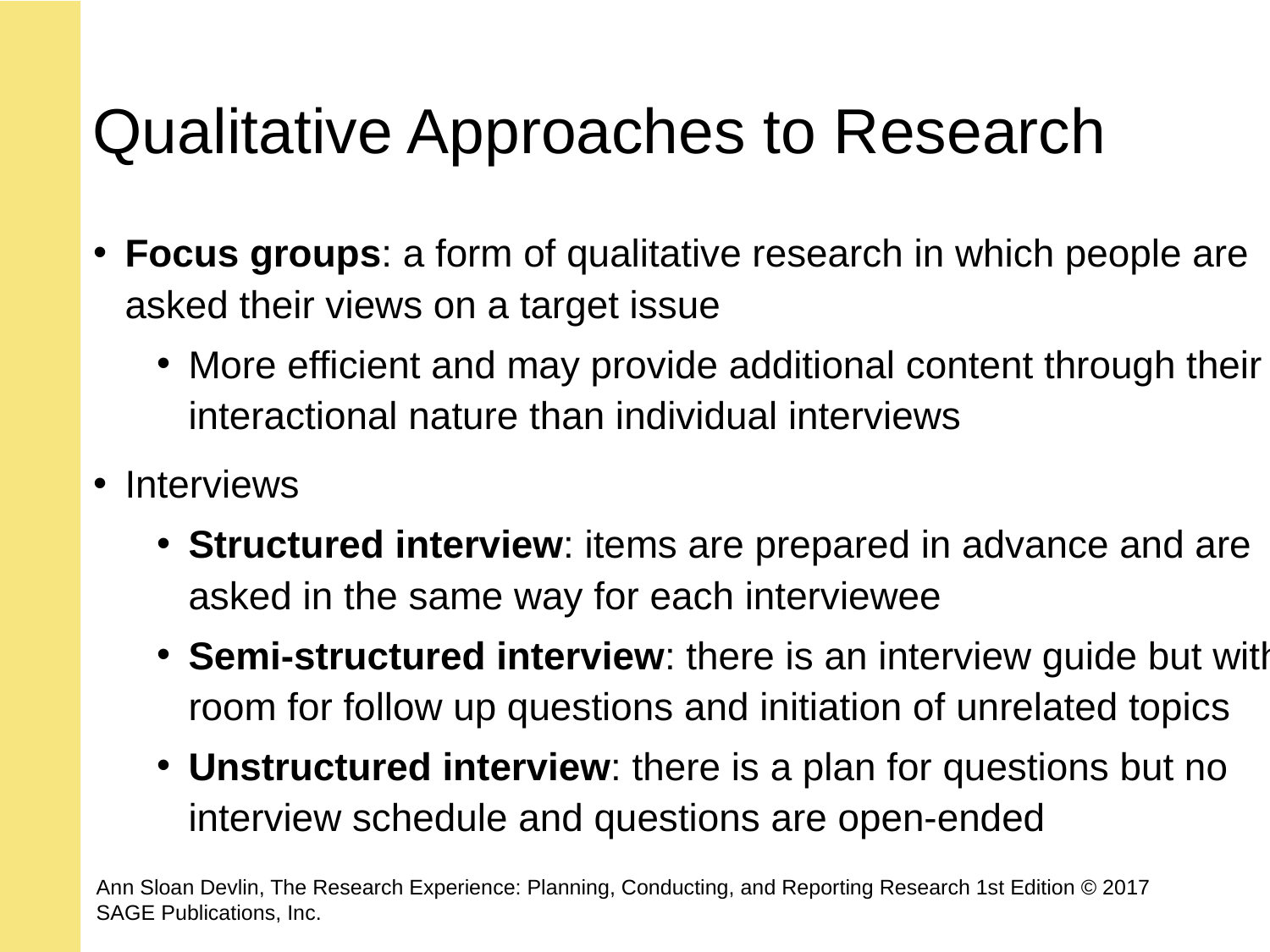

# Qualitative Approaches to Research
Focus groups: a form of qualitative research in which people are asked their views on a target issue
More efficient and may provide additional content through their interactional nature than individual interviews
Interviews
Structured interview: items are prepared in advance and are asked in the same way for each interviewee
Semi-structured interview: there is an interview guide but with room for follow up questions and initiation of unrelated topics
Unstructured interview: there is a plan for questions but no interview schedule and questions are open-ended